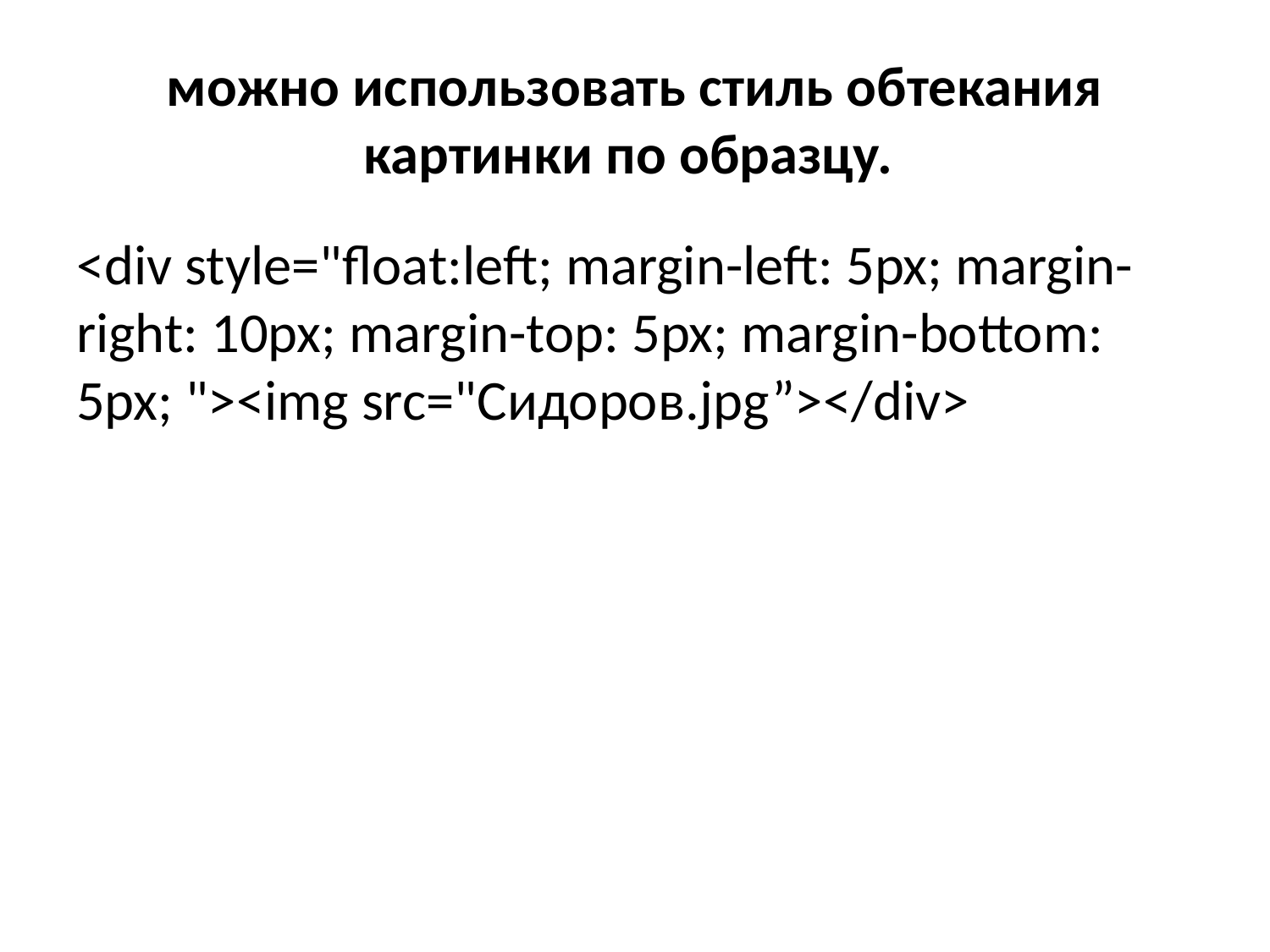

# можно использовать стиль обтекания картинки по образцу.
<div style="float:left; margin-left: 5px; margin-right: 10px; margin-top: 5px; margin-bottom: 5px; "><img src="Сидоров.jpg”></div>